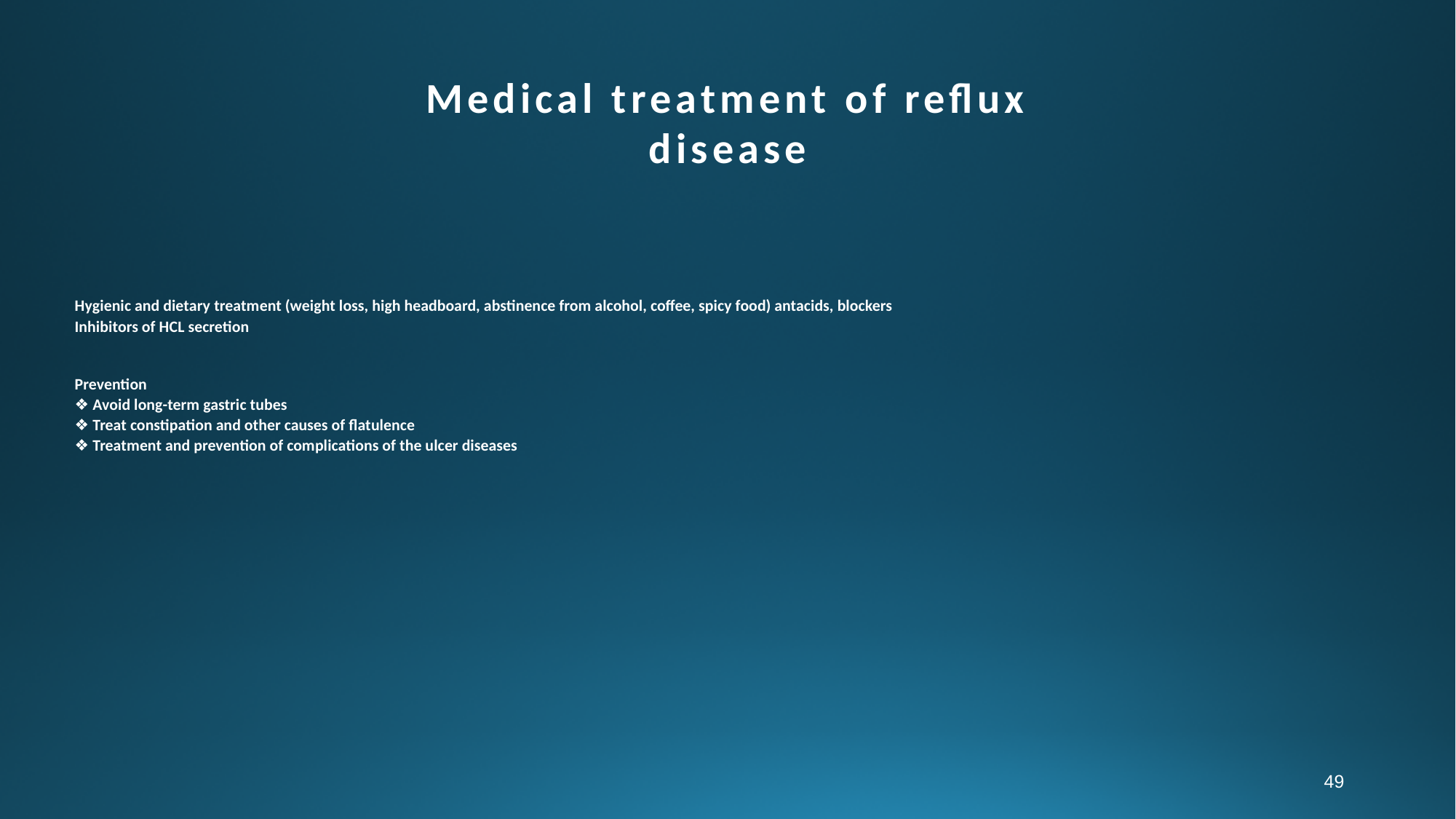

Medical treatment of reflux disease
# Hygienic and dietary treatment (weight loss, high headboard, abstinence from alcohol, coffee, spicy food) antacids, blockers Inhibitors of HCL secretion Prevention ❖ Avoid long-term gastric tubes ❖ Treat constipation and other causes of flatulence ❖ Treatment and prevention of complications of the ulcer diseases
49